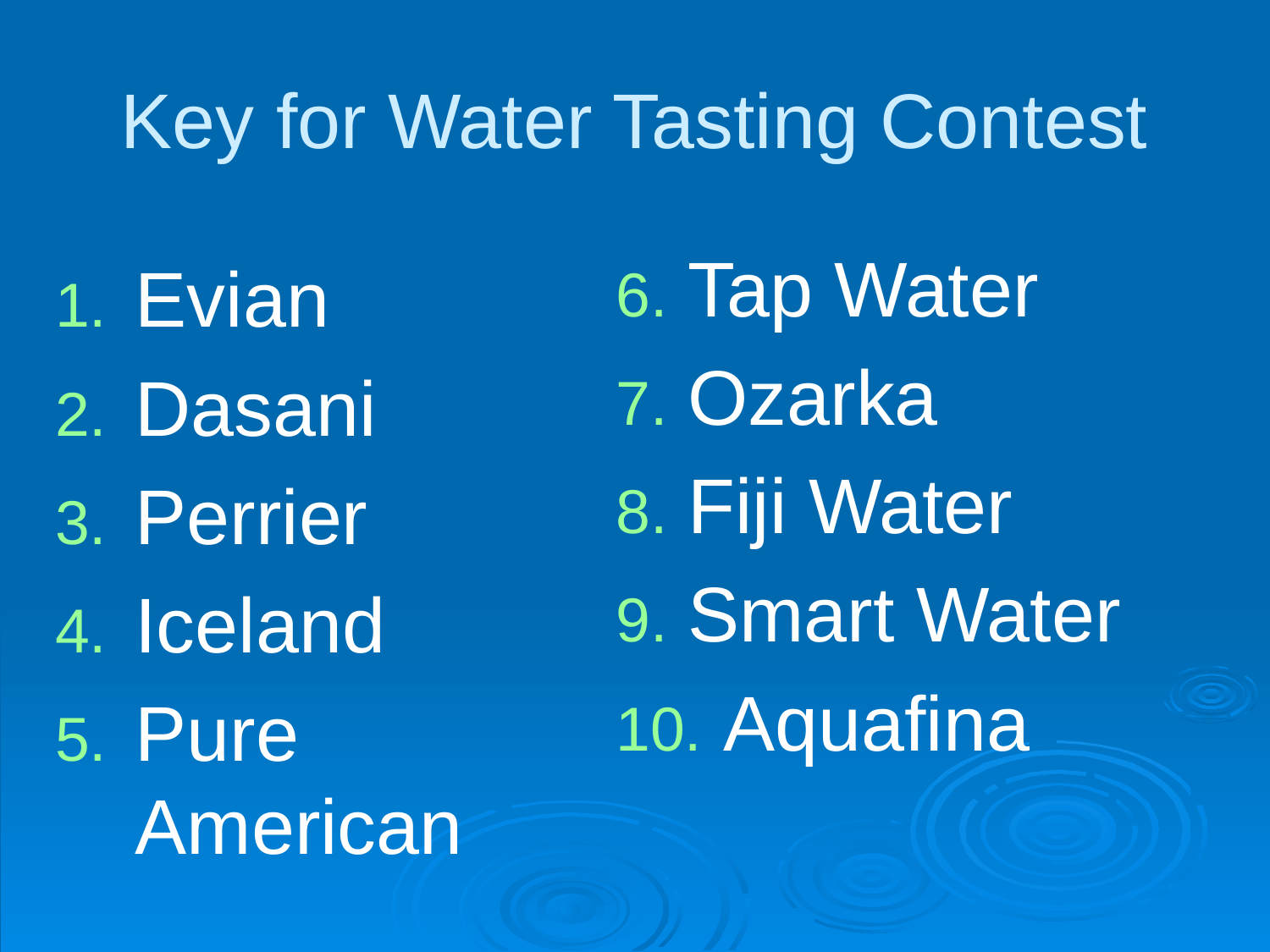

# Key for Water Tasting Contest
Tap Water
Ozarka
Fiji Water
Smart Water
 Aquafina
Evian
Dasani
Perrier
Iceland
Pure American